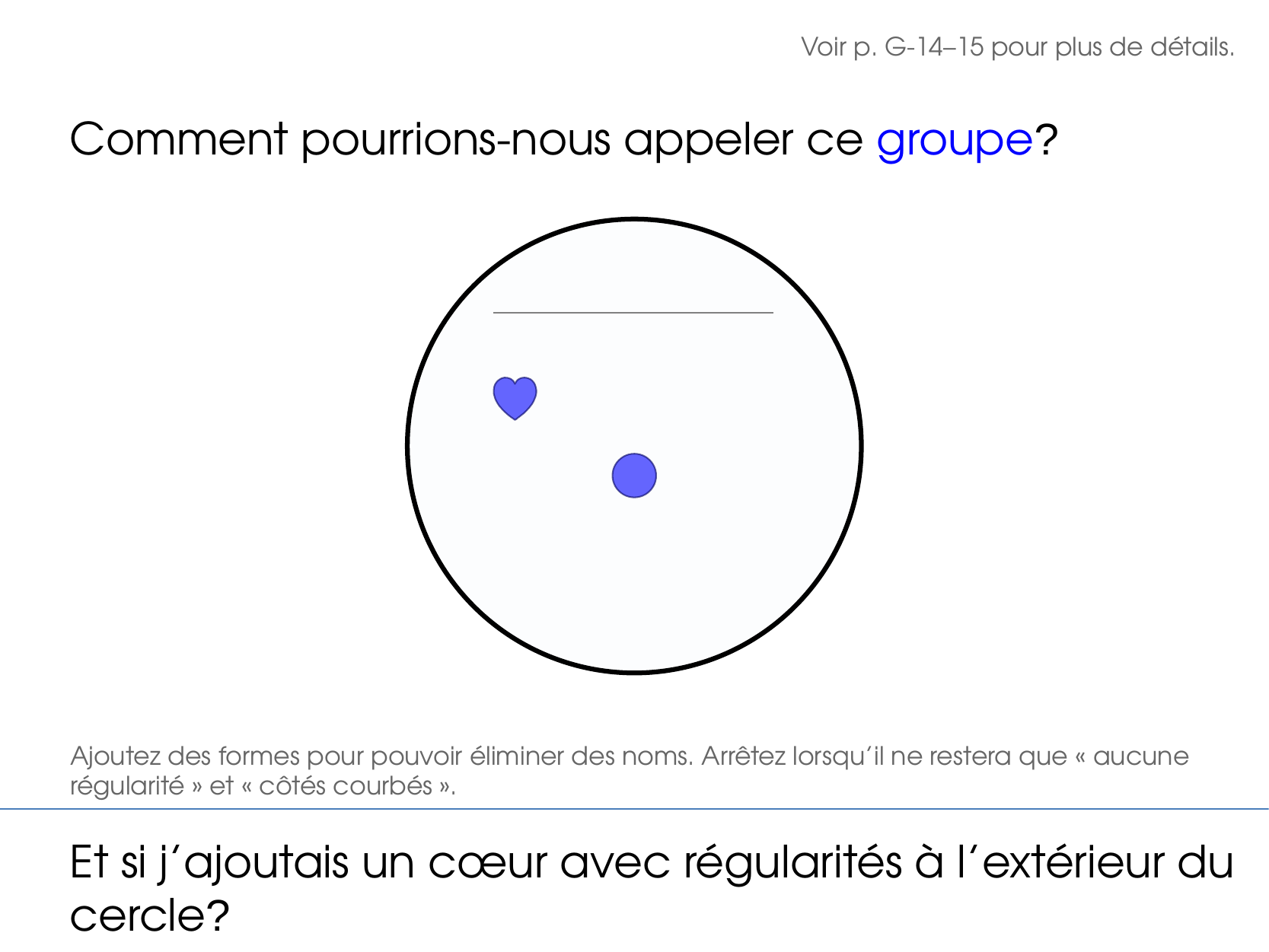

Voir p. G-14–15 pour plus de détails.
Comment pourrions-nous appeler ce groupe?​

Ajoutez des formes pour pouvoir éliminer des noms. Arrêtez lorsqu’il ne restera que « aucune régularité » et « côtés courbés ».
Et si j’ajoutais un cœur avec régularités à l’extérieur du cercle?